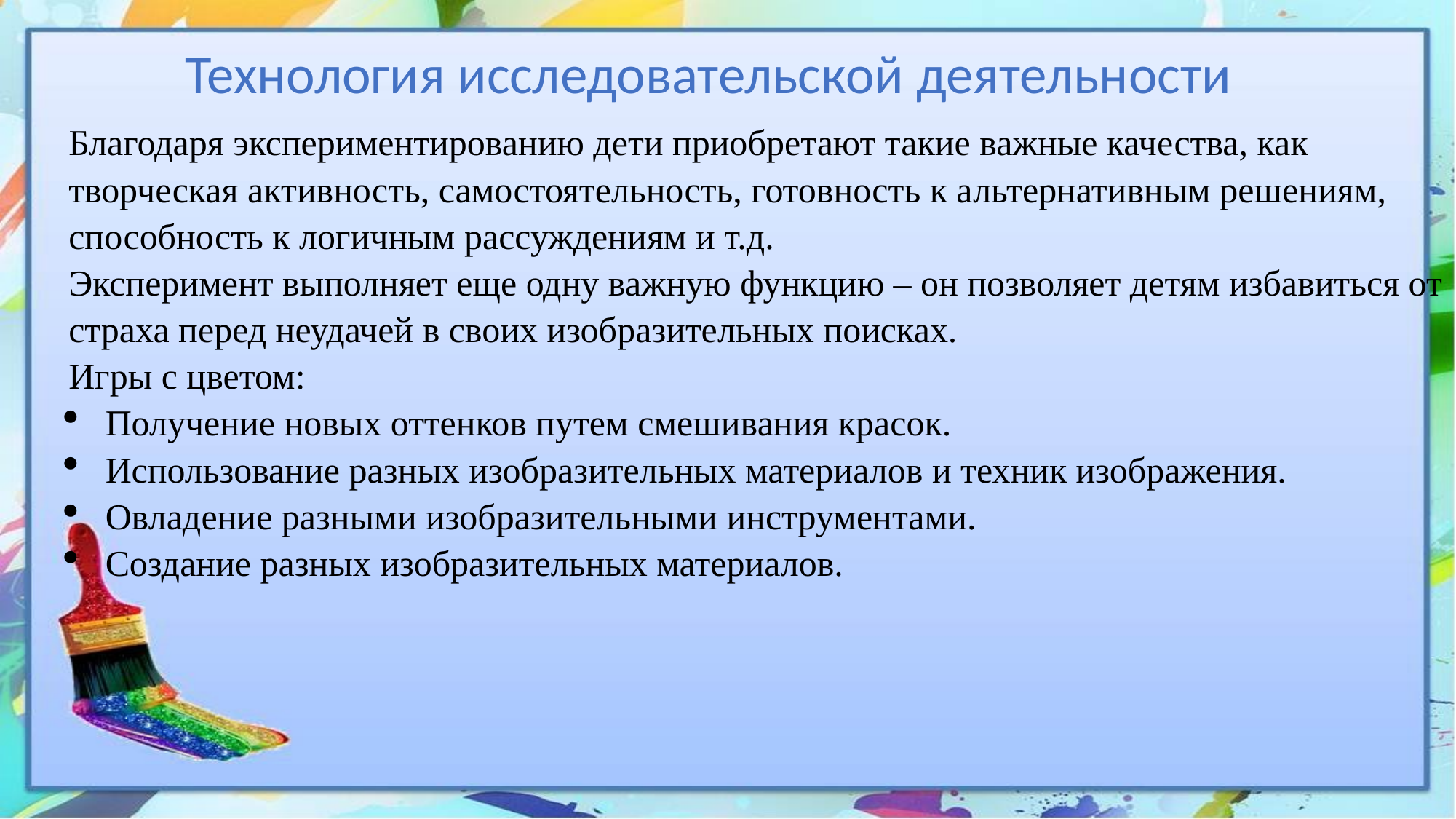

Технология исследовательской деятельности
Благодаря экспериментированию дети приобретают такие важные качества, как творческая активность, самостоятельность, готовность к альтернативным решениям, способность к логичным рассуждениям и т.д.
Эксперимент выполняет еще одну важную функцию – он позволяет детям избавиться от страха перед неудачей в своих изобразительных поисках.
Игры с цветом:
Получение новых оттенков путем смешивания красок.
Использование разных изобразительных материалов и техник изображения.
Овладение разными изобразительными инструментами.
Создание разных изобразительных материалов.